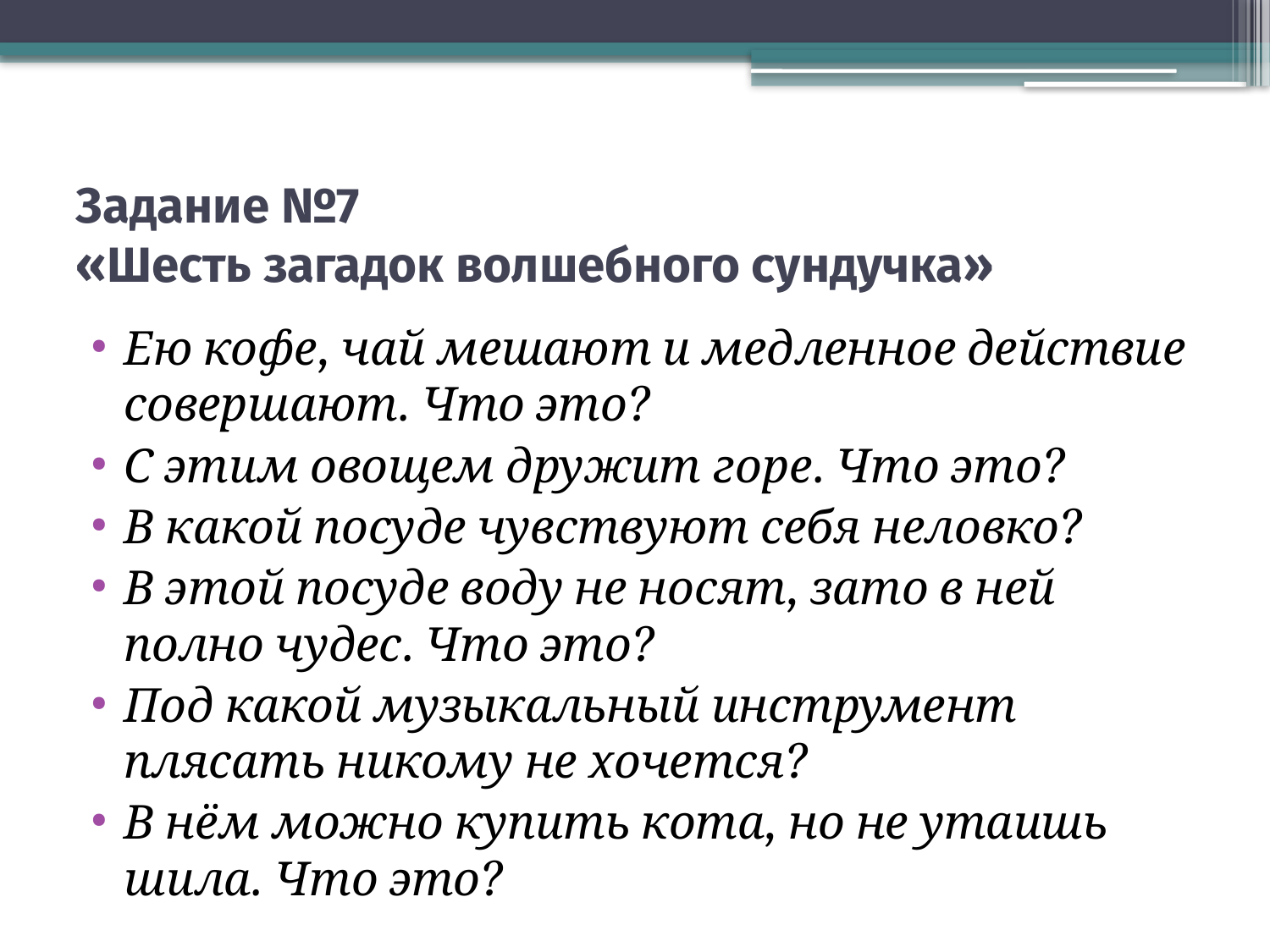

# Задание №7 «Шесть загадок волшебного сундучка»
Ею кофе, чай мешают и медленное действие совершают. Что это?
С этим овощем дружит горе. Что это?
В какой посуде чувствуют себя неловко?
В этой посуде воду не носят, зато в ней полно чудес. Что это?
Под какой музыкальный инструмент плясать никому не хочется?
В нём можно купить кота, но не утаишь шила. Что это?